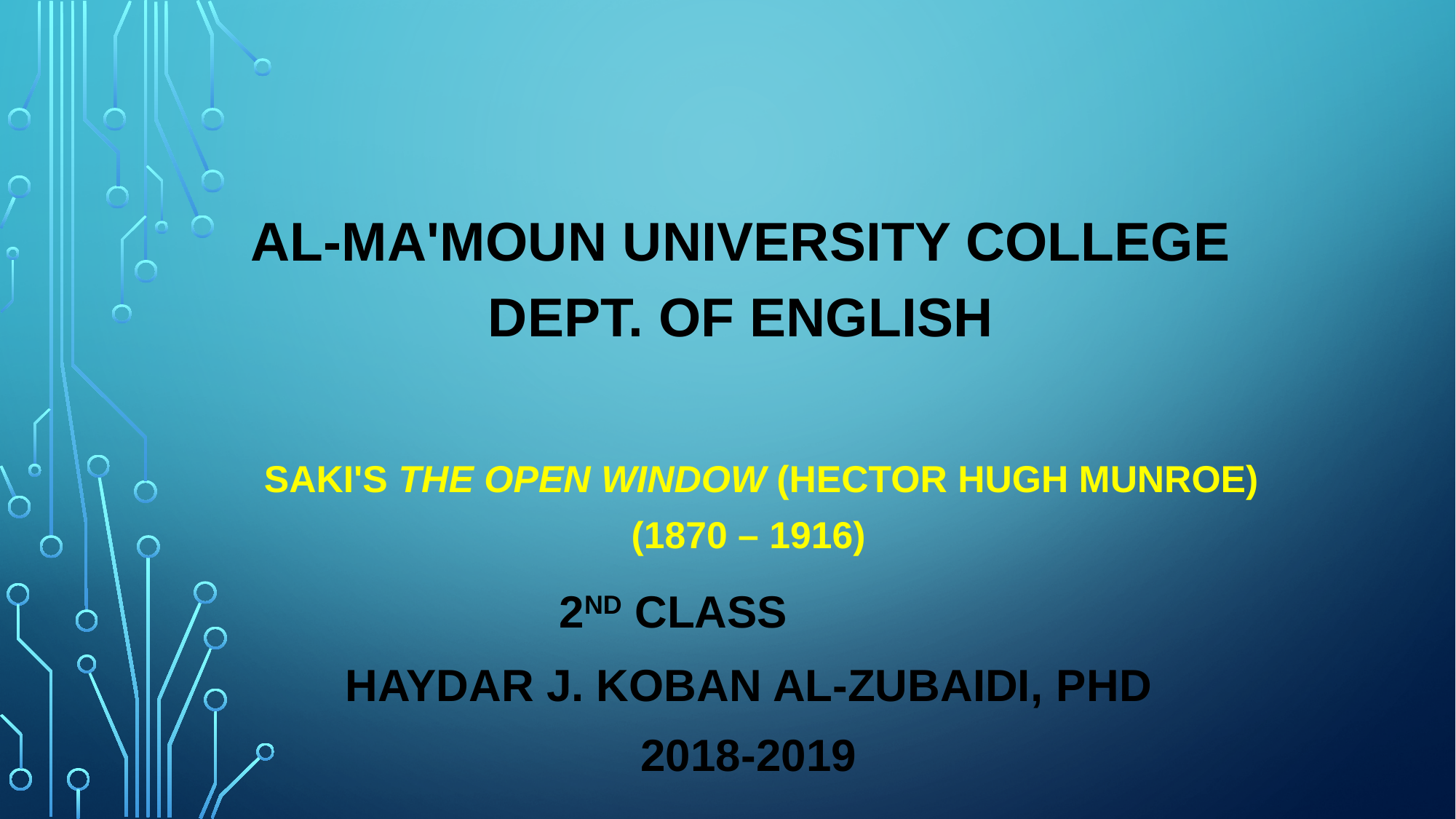

# Al-Ma'moUn University College Dept. of ENGLISH
  Saki's The Open Window (Hector Hugh Munroe) (1870 – 1916)
2ND CLASS
HAYDAR J. KOBAN Al-ZUBAIDi, PhD
2018-2019